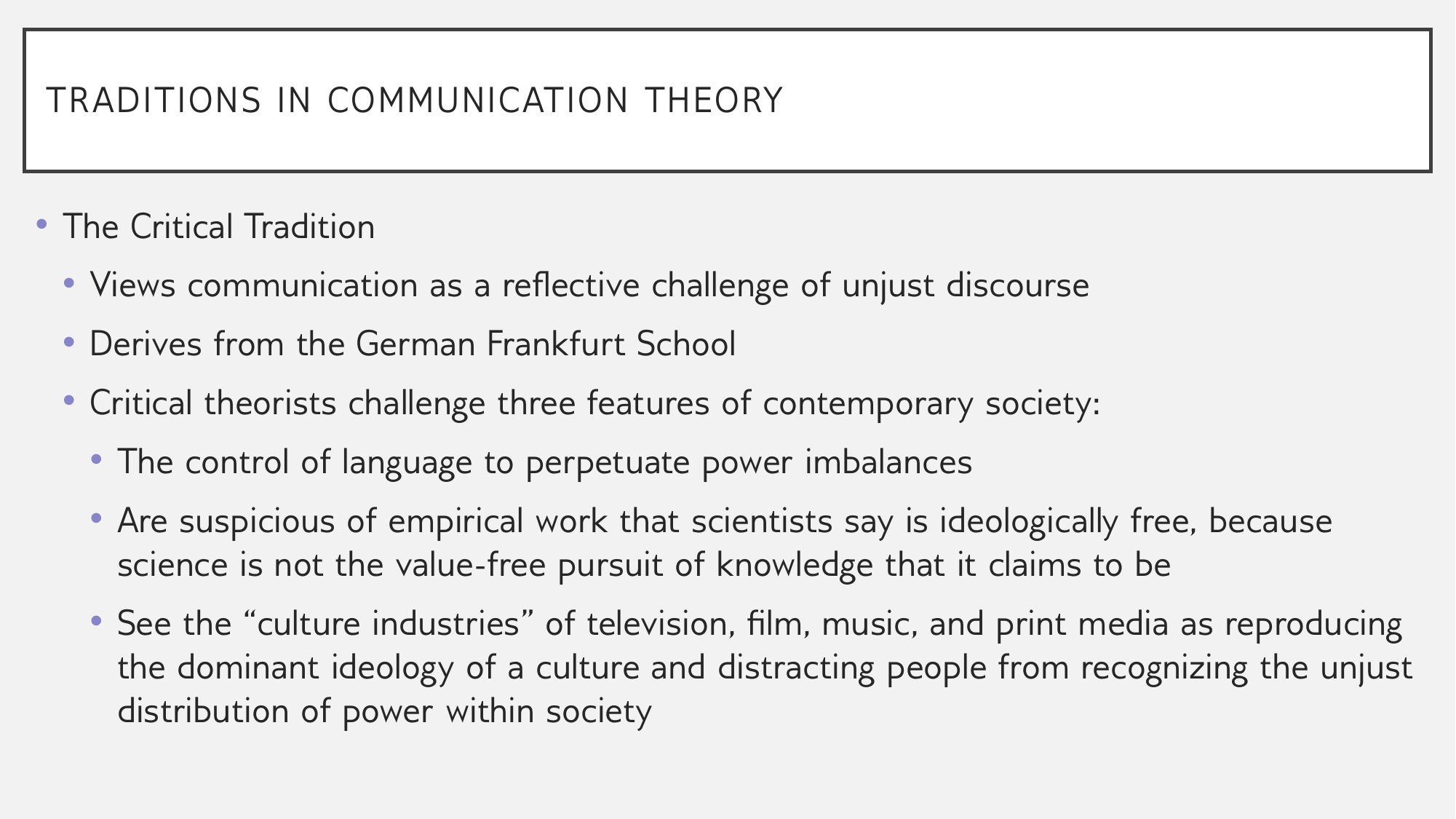

# Traditions in Communication Theory
The Critical Tradition
Views communication as a reflective challenge of unjust discourse
Derives from the German Frankfurt School
Critical theorists challenge three features of contemporary society:
The control of language to perpetuate power imbalances
Are suspicious of empirical work that scientists say is ideologically free, because science is not the value-free pursuit of knowledge that it claims to be
See the “culture industries” of television, film, music, and print media as reproducing the dominant ideology of a culture and distracting people from recognizing the unjust distribution of power within society